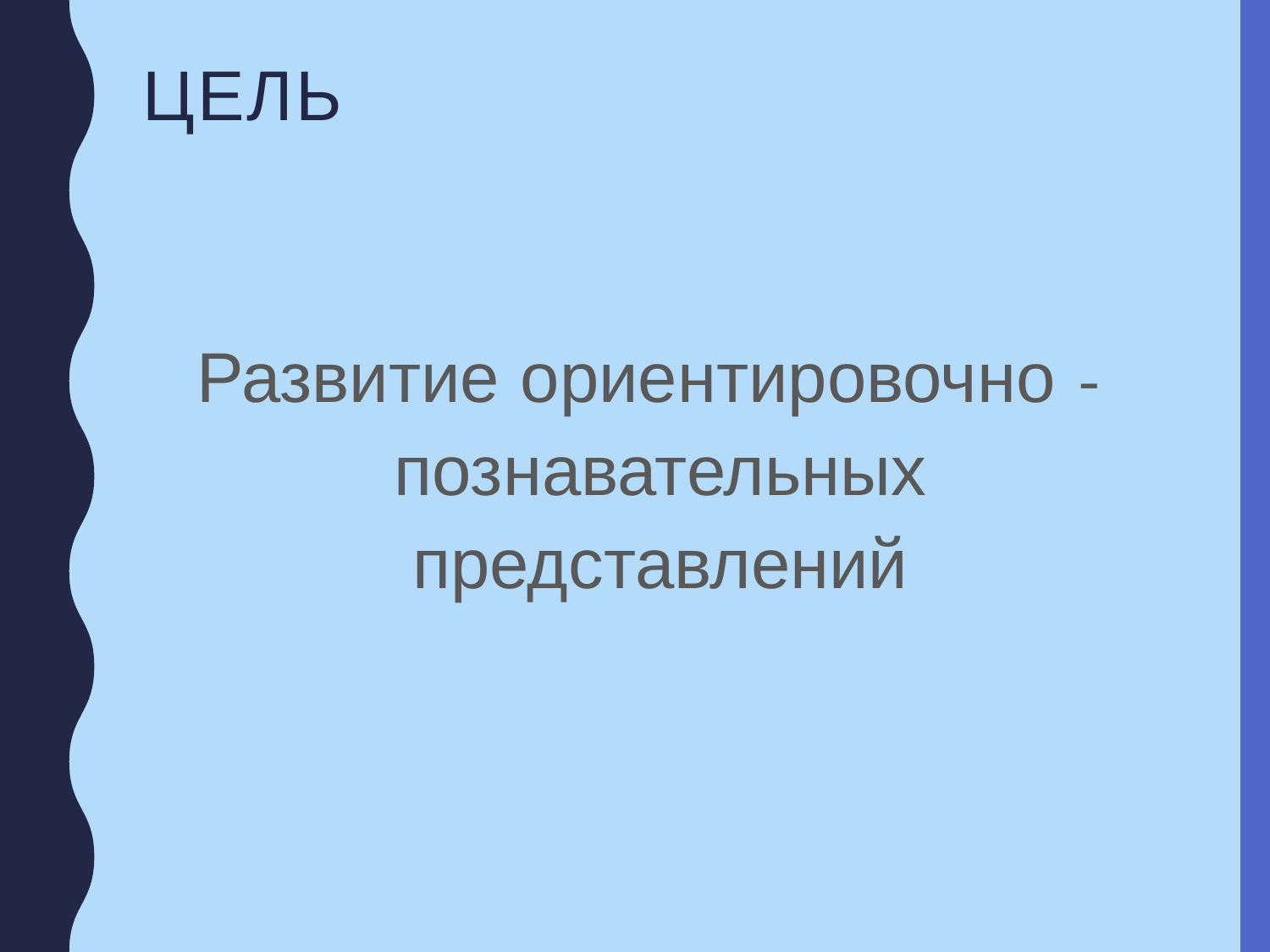

# цель
Развитие ориентировочно -  познавательных представлений